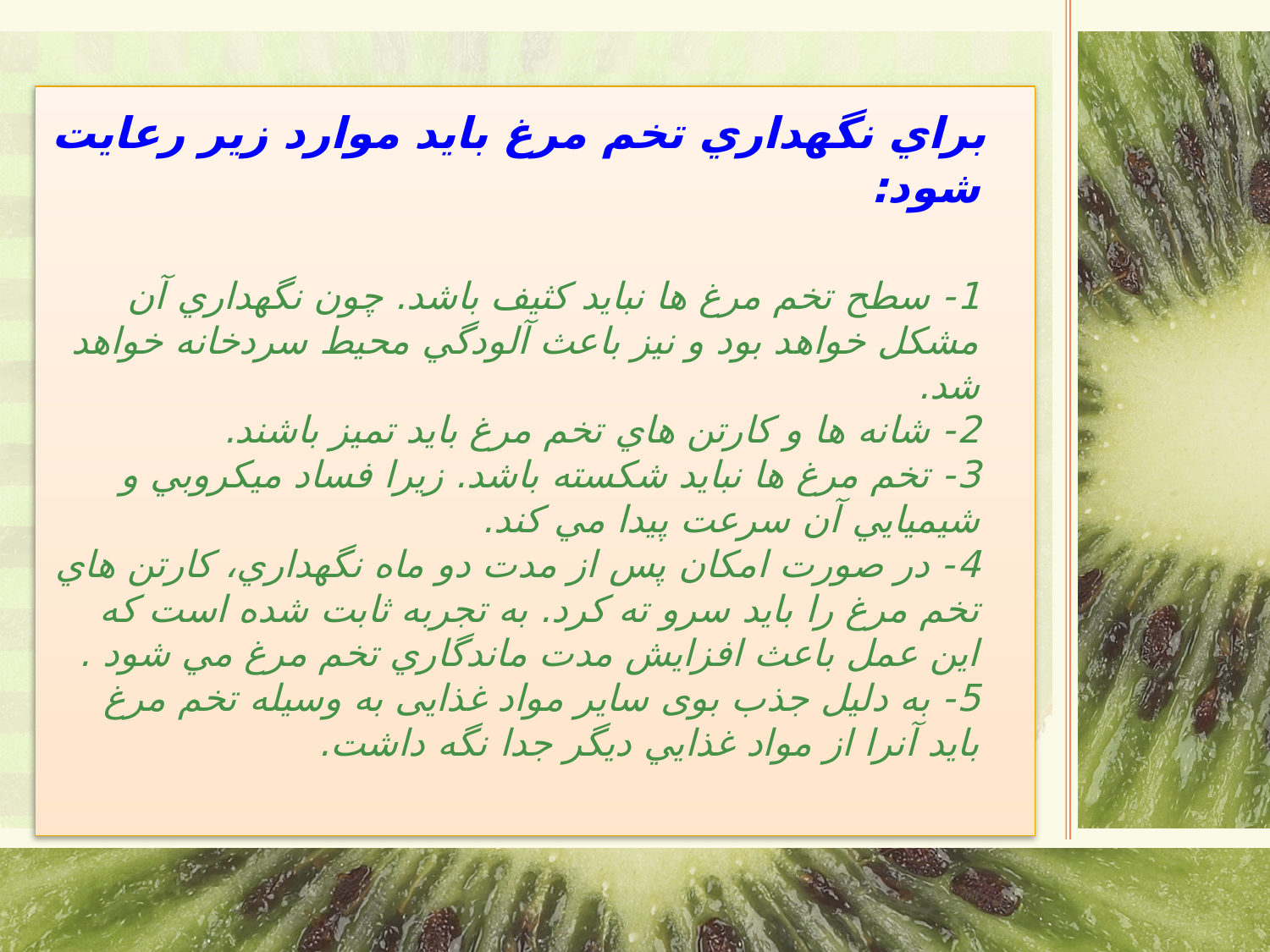

براي نگهداري تخم مرغ بايد موارد زير رعايت شود:
1- سطح تخم مرغ ها نبايد كثيف باشد. چون نگهداري آن مشكل خواهد بود و نيز باعث آلودگي محيط سردخانه خواهد شد.
2- شانه ها و كارتن هاي تخم مرغ بايد تميز باشند.
3- تخم مرغ ها نبايد شكسته باشد. زيرا فساد ميكروبي و شيميايي آن سرعت پيدا مي كند.
4- در صورت امكان پس از مدت دو ماه نگهداري، كارتن هاي تخم مرغ را بايد سرو ته كرد. به تجربه ثابت شده است كه اين عمل باعث افزايش مدت ماندگاري تخم مرغ مي شود .
5- به دليل جذب بوی سایر مواد غذایی به وسیله تخم مرغ بايد آنرا از مواد غذايي ديگر جدا نگه داشت.